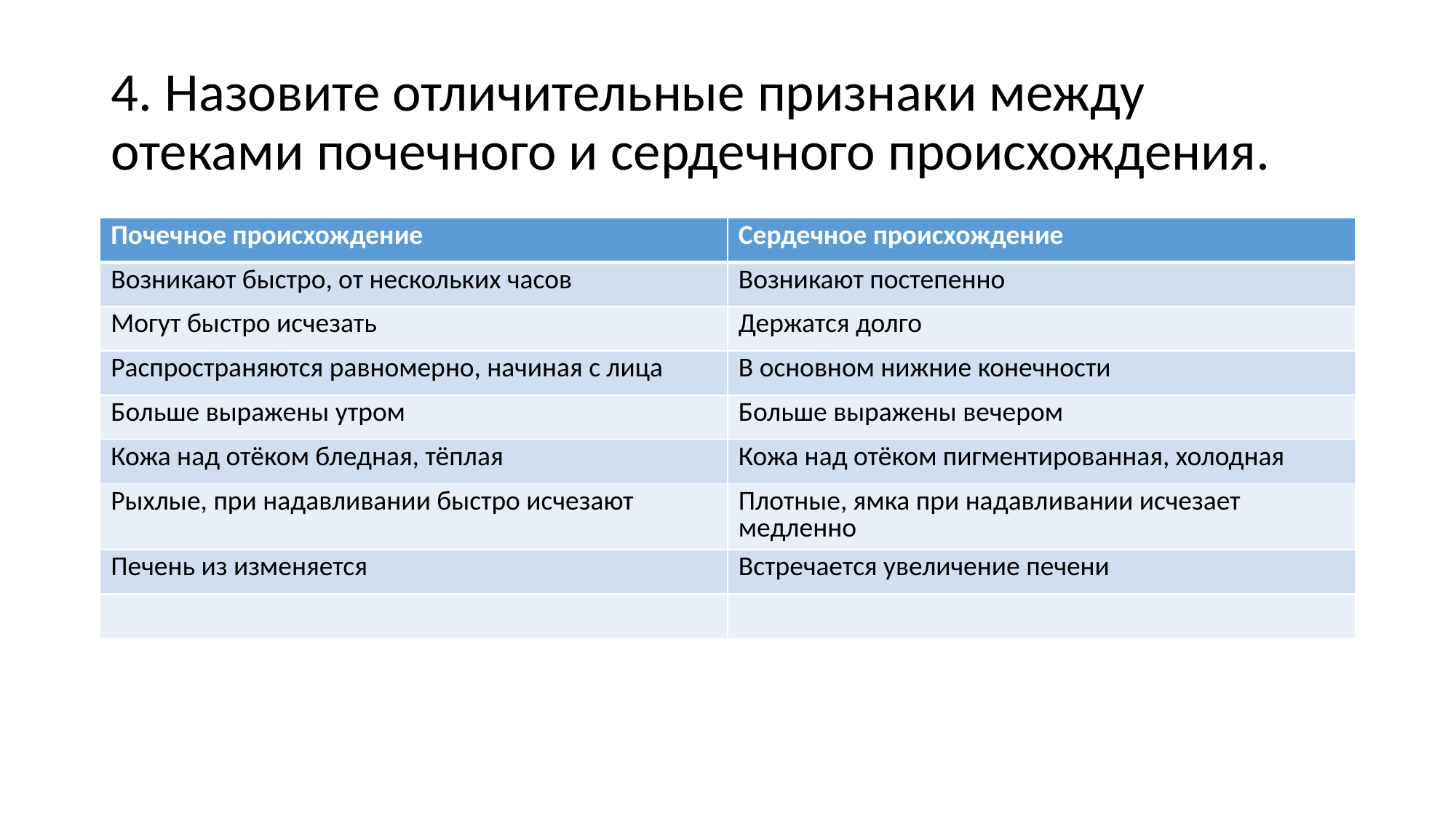

# 4. Назовите отличительные признаки между отеками почечного и сердечного происхождения.
| Почечное происхождение | Сердечное происхождение |
| --- | --- |
| Возникают быстро, от нескольких часов | Возникают постепенно |
| Могут быстро исчезать | Держатся долго |
| Распространяются равномерно, начиная с лица | В основном нижние конечности |
| Больше выражены утром | Больше выражены вечером |
| Кожа над отёком бледная, тёплая | Кожа над отёком пигментированная, холодная |
| Рыхлые, при надавливании быстро исчезают | Плотные, ямка при надавливании исчезает медленно |
| Печень из изменяется | Встречается увеличение печени |
|  |  |